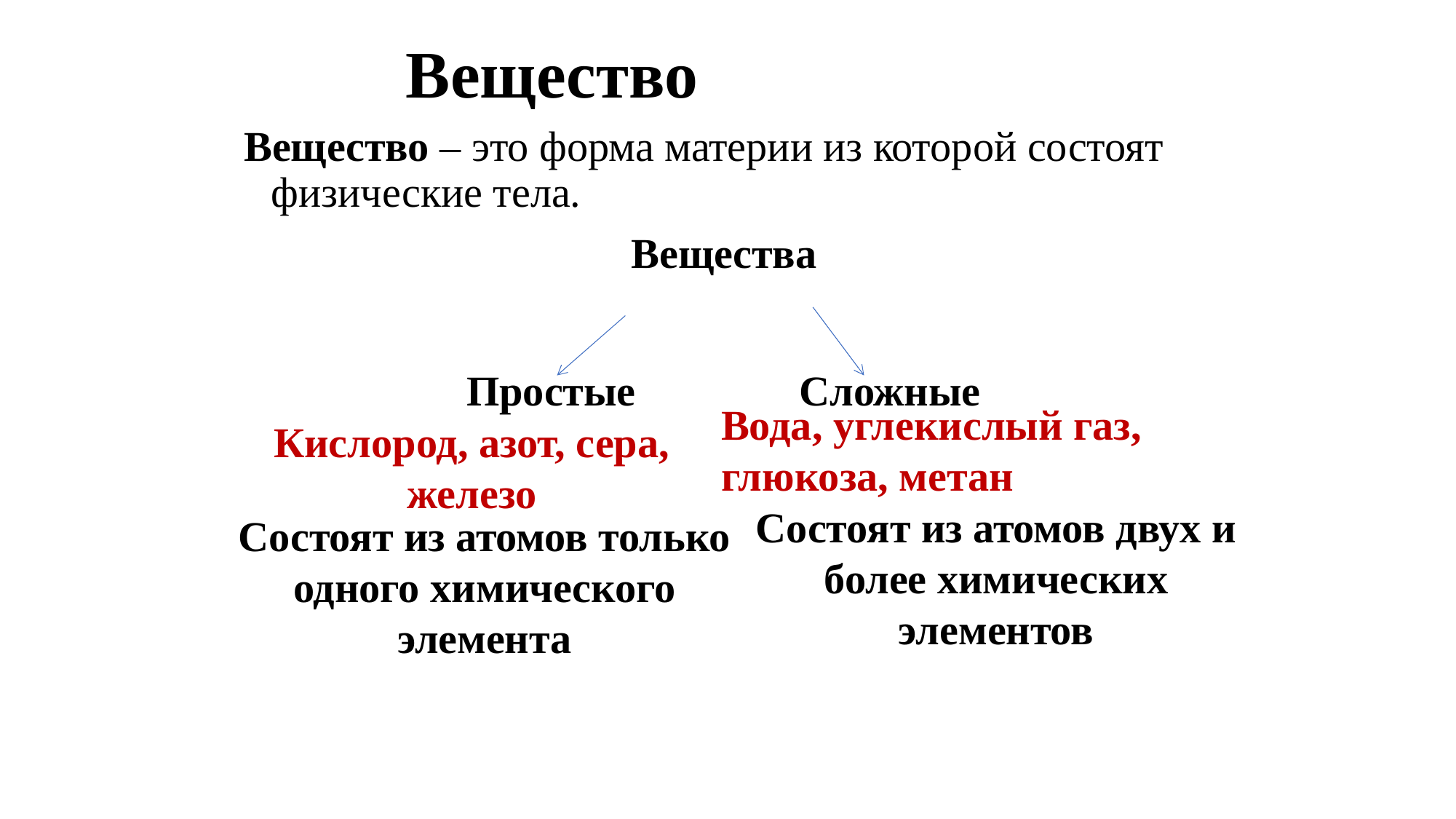

# Вещество
Вещество – это форма материи из которой состоят физические тела.
Вещества
Простые
Сложные
Вода, углекислый газ, глюкоза, метан
Кислород, азот, сера, железо
Состоят из атомов двух и более химических элементов
Состоят из атомов только одного химического элемента